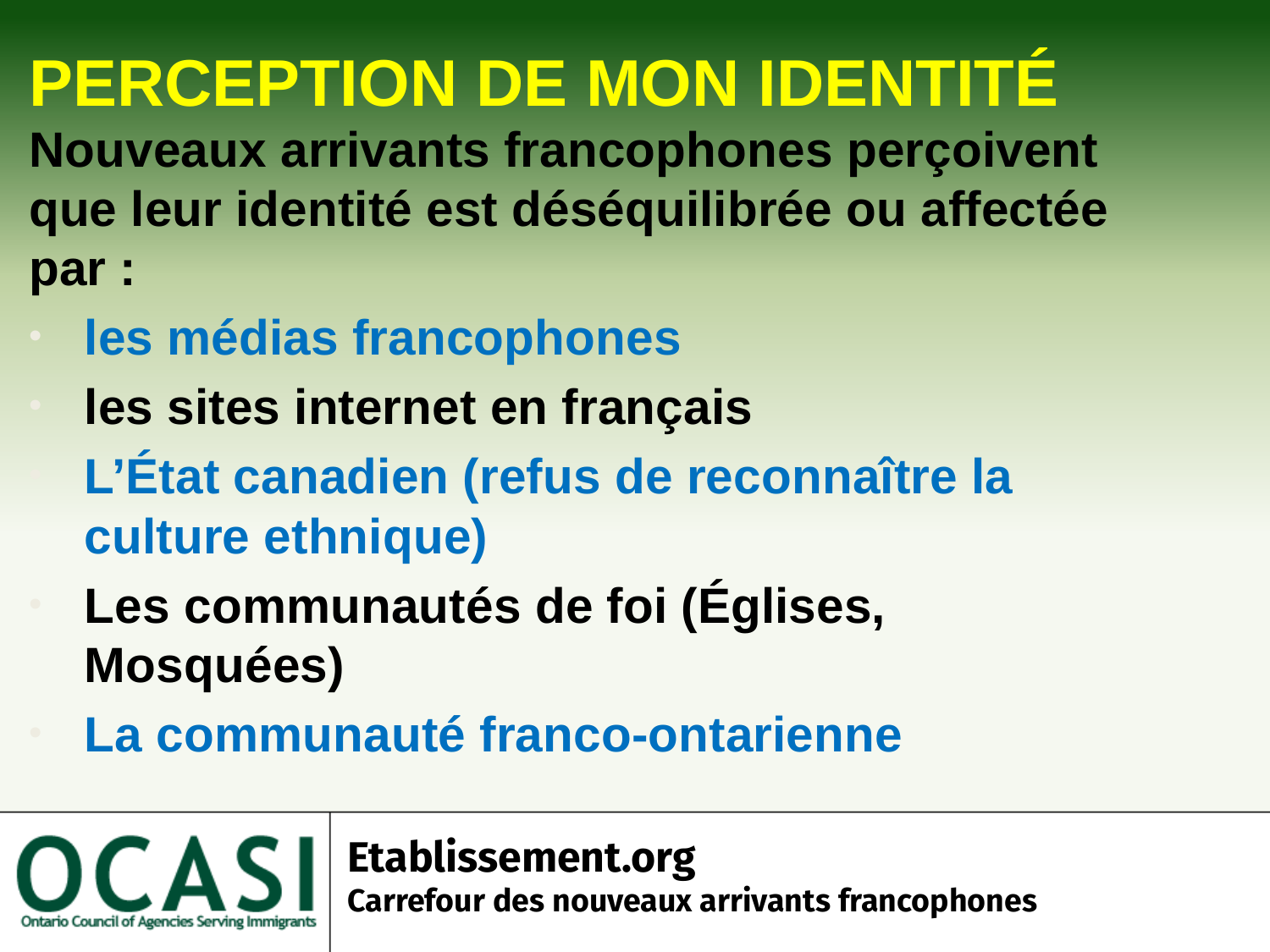

PERCEPTION DE MON IDENTITÉ
Nouveaux arrivants francophones perçoivent que leur identité est déséquilibrée ou affectée par :
les médias francophones
les sites internet en français
L’État canadien (refus de reconnaître la culture ethnique)
Les communautés de foi (Églises, Mosquées)
La communauté franco-ontarienne

Etablissement.org
Carrefour des nouveaux arrivants francophones